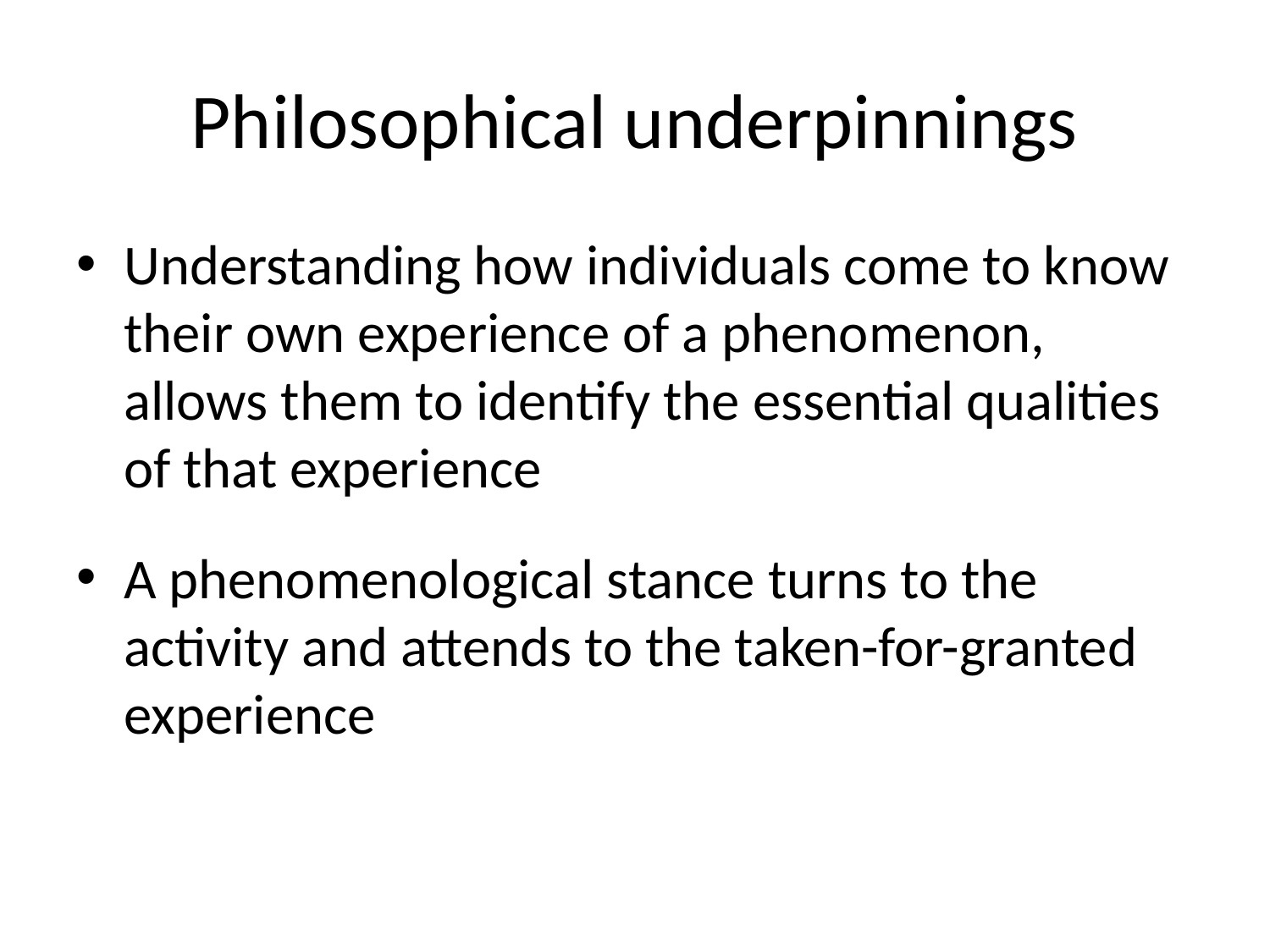

# Philosophical underpinnings
Understanding how individuals come to know their own experience of a phenomenon, allows them to identify the essential qualities of that experience
A phenomenological stance turns to the activity and attends to the taken-for-granted experience